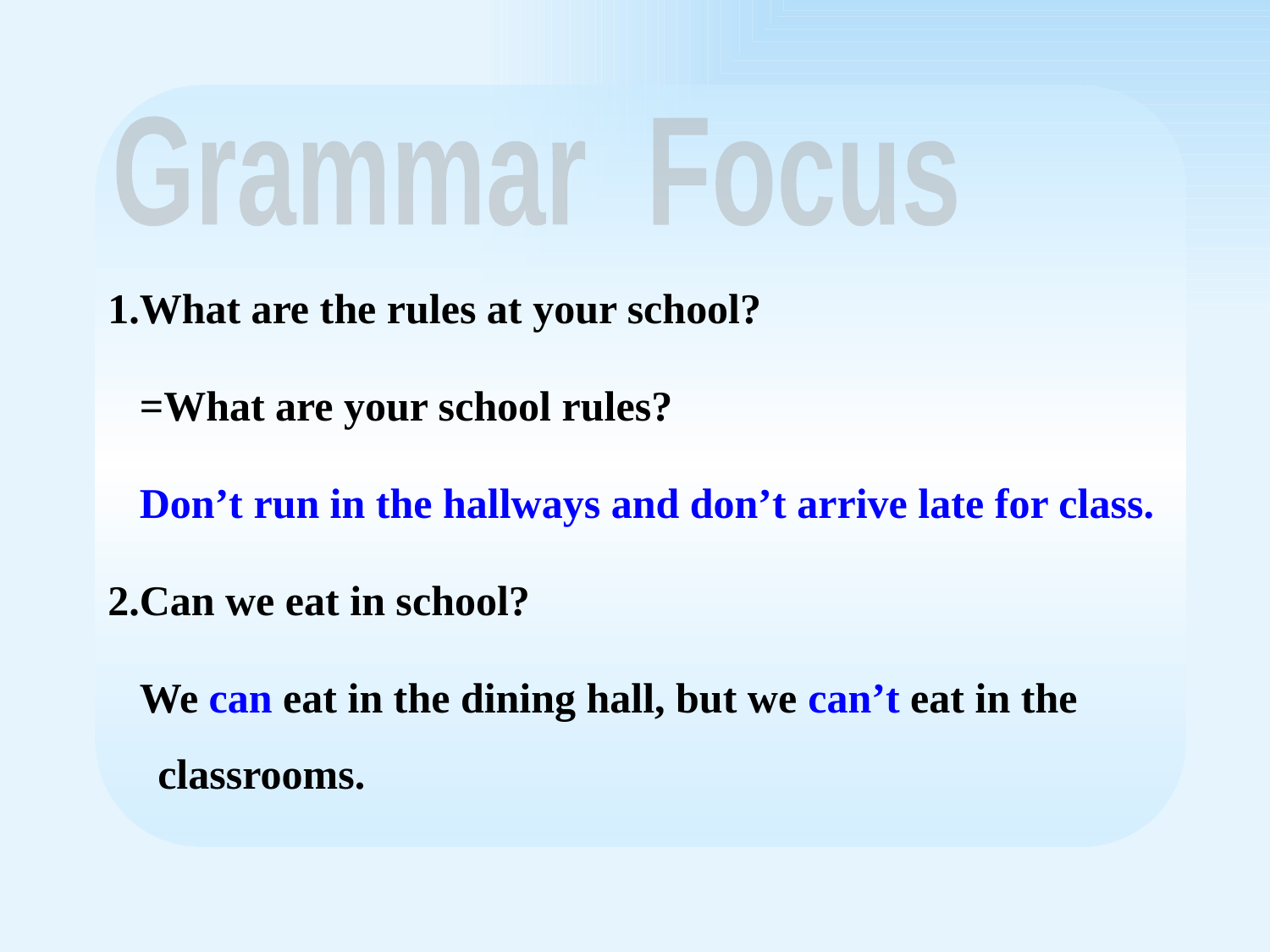

Grammar  Focus
1.What are the rules at your school?
   =What are your school rules?
   Don’t run in the hallways and don’t arrive late for class.
2.Can we eat in school?
   We can eat in the dining hall, but we can’t eat in the classrooms.